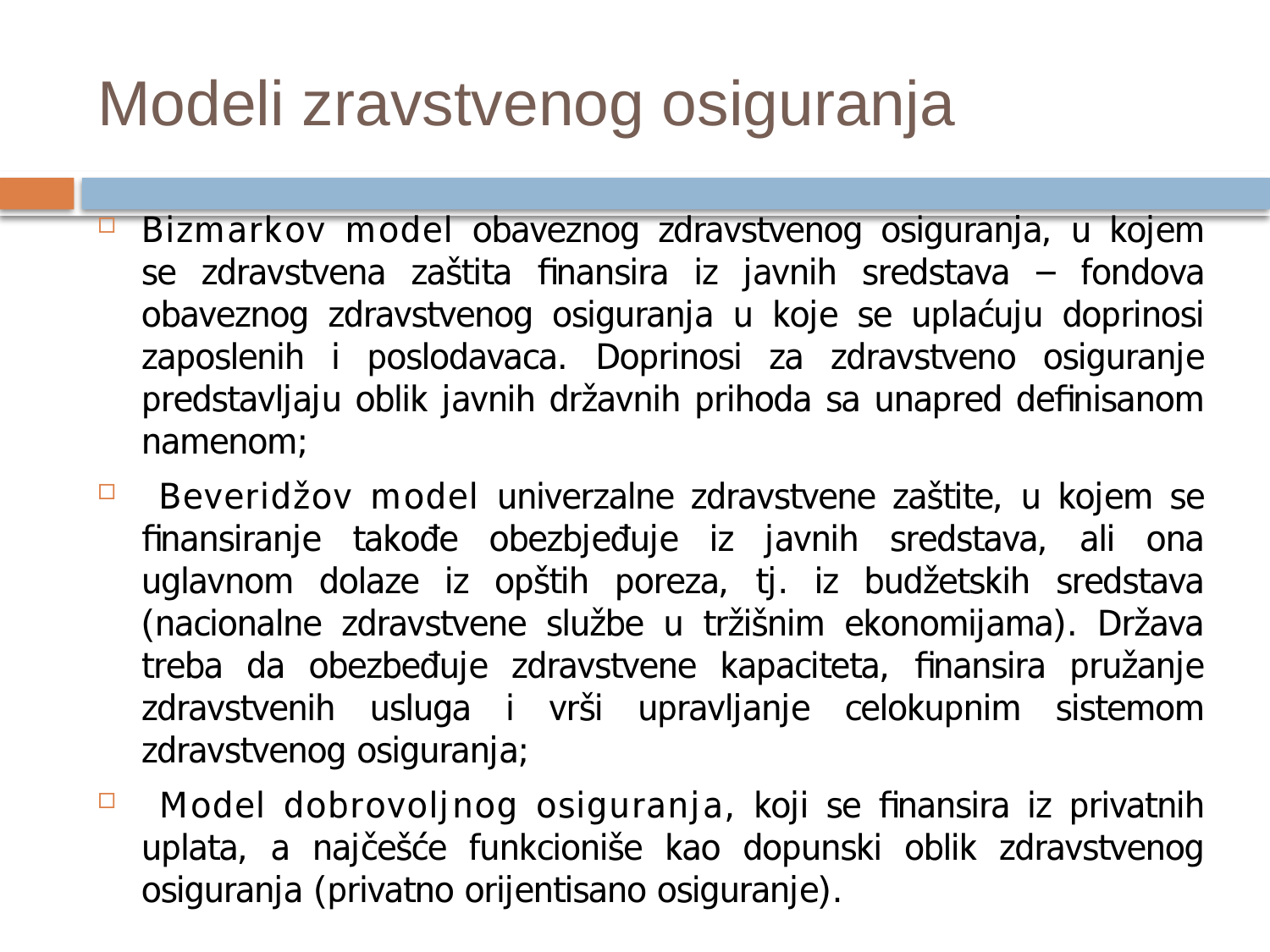

# Modeli zravstvenog osiguranja
Bizmarkov model obaveznog zdravstvenog osiguranja, u kojem se zdravstvena zaštita finansira iz javnih sredstava – fondova obaveznog zdravstvenog osiguranja u koje se uplaćuju doprinosi zaposlenih i poslodavaca. Doprinosi za zdravstveno osiguranje predstavljaju oblik javnih državnih prihoda sa unapred definisanom namenom;
 Beveridžov model univerzalne zdravstvene zaštite, u kojem se finansiranje takođe obezbjeđuje iz javnih sredstava, ali ona uglavnom dolaze iz opštih poreza, tj. iz budžetskih sredstava (nacionalne zdravstvene službe u tržišnim ekonomijama). Država treba da obezbeđuje zdravstvene kapaciteta, finansira pružanje zdravstvenih usluga i vrši upravljanje celokupnim sistemom zdravstvenog osiguranja;
 Model dobrovoljnog osiguranja, koji se finansira iz privatnih uplata, a najčešće funkcioniše kao dopunski oblik zdravstvenog osiguranja (privatno orijentisano osiguranje).